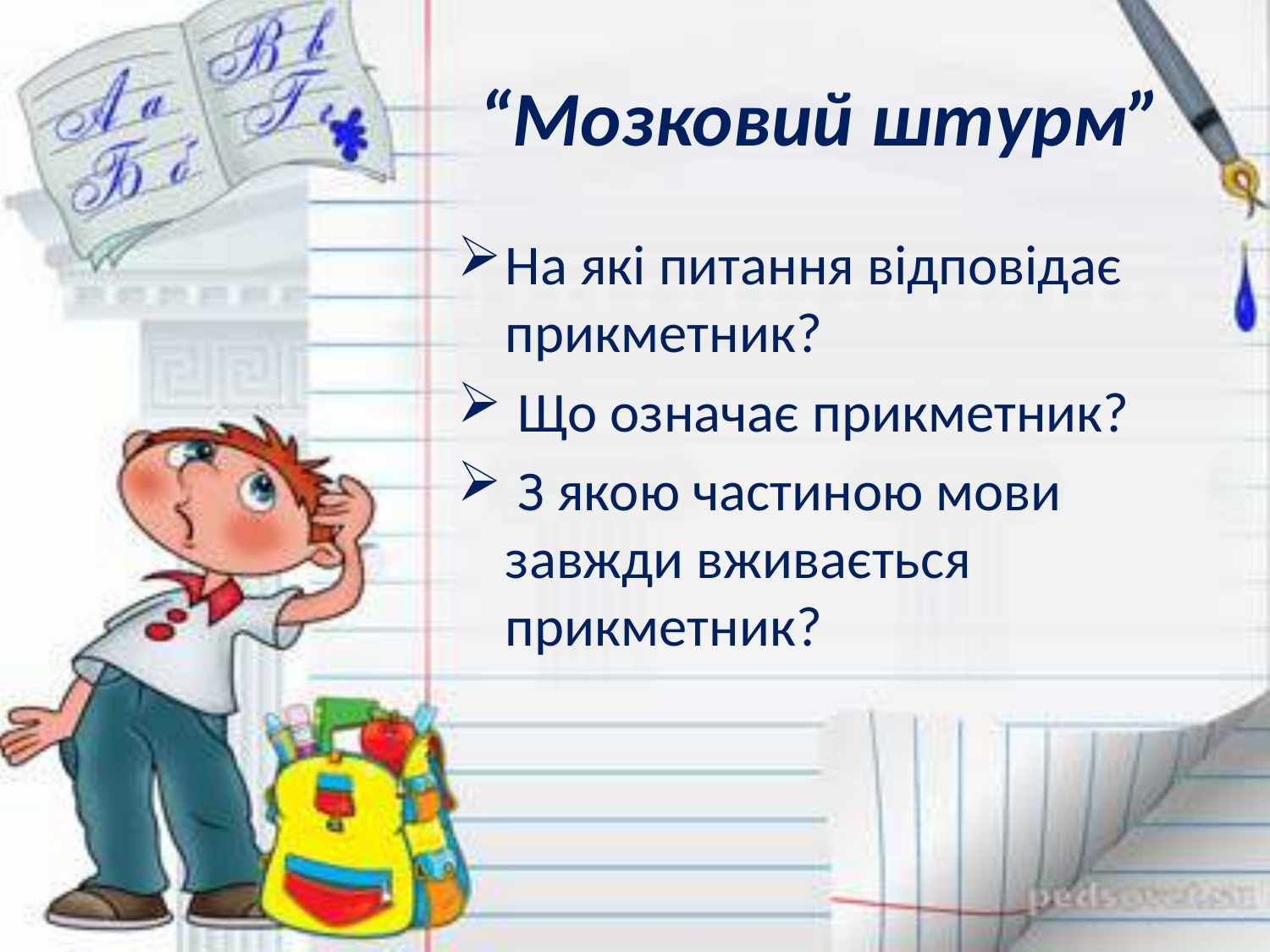

# “Мозковий штурм”
На які питання відповідає прикметник?
 Що означає прикметник?
 З якою частиною мови завжди вживається прикметник?